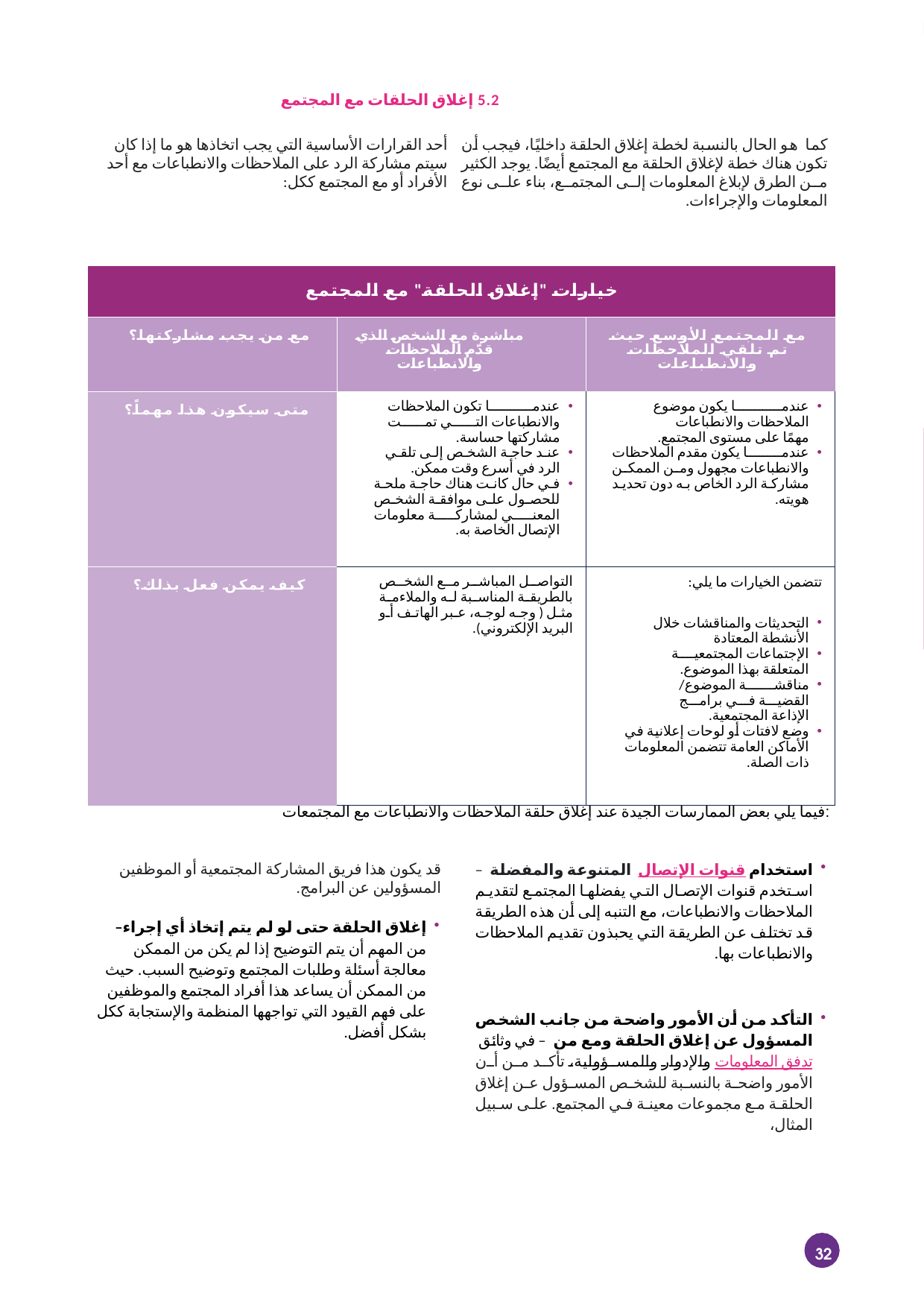

5.2 إغلاق الحلقات مع المجتمع
أحد القرارات الأساسية التي يجب اتخاذها هو ما إذا كان سيتم مشاركة الرد على الملاحظات والانطباعات مع أحد الأفراد أو مع المجتمع ككل:
كما  هو الحال بالنسبة لخطة إغلاق الحلقة داخليًا، فيجب أن تكون هناك خطة لإغلاق الحلقة مع المجتمع أيضًا. يوجد الكثير من الطرق لإبلاغ المعلومات إلى المجتمع، بناء على نوع المعلومات والإجراءات.
| خيارات "إغلاق الحلقة" مع المجتمع |  |  |
| --- | --- | --- |
| مع من يجب مشاركتها؟ | مباشرة مع الشخص الذي قدّم الملاحظات والانطباعات | مع المجتمع الأوسع حيث تم تلقي الملاحظات والانطباعات |
| متى سيكون هذا مهماً؟ | عندما تكون الملاحظات والانطباعات التي تمت مشاركتها حساسة. عند حاجة الشخص إلى تلقي الرد في أسرع وقت ممكن. في حال كانت هناك حاجة ملحة للحصول على موافقة الشخص المعني لمشاركة معلومات الإتصال الخاصة به. | عندما يكون موضوع الملاحظات والانطباعات مهمًا على مستوى المجتمع. عندما يكون مقدم الملاحظات والانطباعات مجهول ومن الممكن مشاركة الرد الخاص به دون تحديد هويته. |
| كيف يمكن فعل بذلك؟ | التواصل المباشر مع الشخص بالطريقة المناسبة له والملاءمة مثل ( وجه لوجه، عبر الهاتف أو البريد الإلكتروني). | تتضمن الخيارات ما يلي: التحديثات والمناقشات خلال الأنشطة المعتادة الإجتماعات المجتمعية المتعلقة بهذا الموضوع. مناقشة الموضوع/ القضية في برامج الإذاعة المجتمعية. وضع لافتات أو لوحات إعلانية في الأماكن العامة تتضمن المعلومات ذات الصلة. |

فيما يلي بعض الممارسات الجيدة عند إغلاق حلقة الملاحظات والانطباعات مع المجتمعات:
استخدام قنوات الإتصال المتنوعة والمفضلة  – استخدم قنوات الإتصال التي يفضلها المجتمع لتقديم الملاحظات والانطباعات، مع التنبه إلى أن هذه الطريقة قد تختلف عن الطريقة التي يحبذون تقديم الملاحظات والانطباعات بها.

التأكد من أن الأمور واضحة من جانب الشخص المسؤول عن إغلاق الحلقة ومع من  – في وثائق تدفق المعلومات والإدوار والمسؤولية، تأكد من أن الأمور واضحة بالنسبة للشخص المسؤول عن إغلاق الحلقة مع مجموعات معينة في المجتمع. على سبيل المثال،

قد يكون هذا فريق المشاركة المجتمعية أو الموظفين المسؤولين عن البرامج.

إغلاق الحلقة حتى لو لم يتم إتخاذ أي إجراء–  من المهم أن يتم التوضيح إذا لم يكن من الممكن معالجة أسئلة وطلبات المجتمع وتوضيح السبب. حيث من الممكن أن يساعد هذا أفراد المجتمع والموظفين على فهم القيود التي تواجهها المنظمة والإستجابة ككل بشكل أفضل.

32